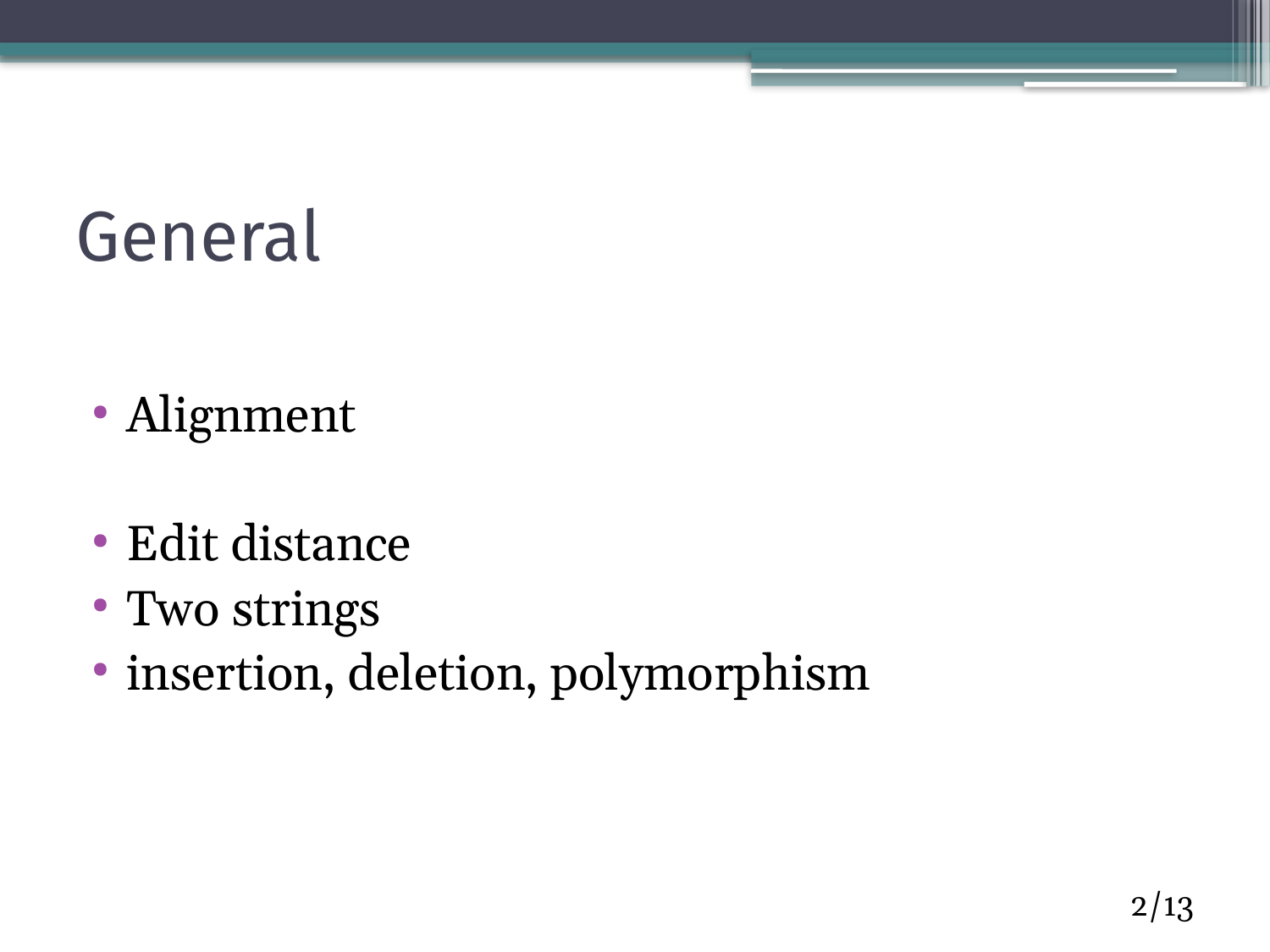

# General

Alignment

Edit distance
Two strings
insertion, deletion, polymorphism